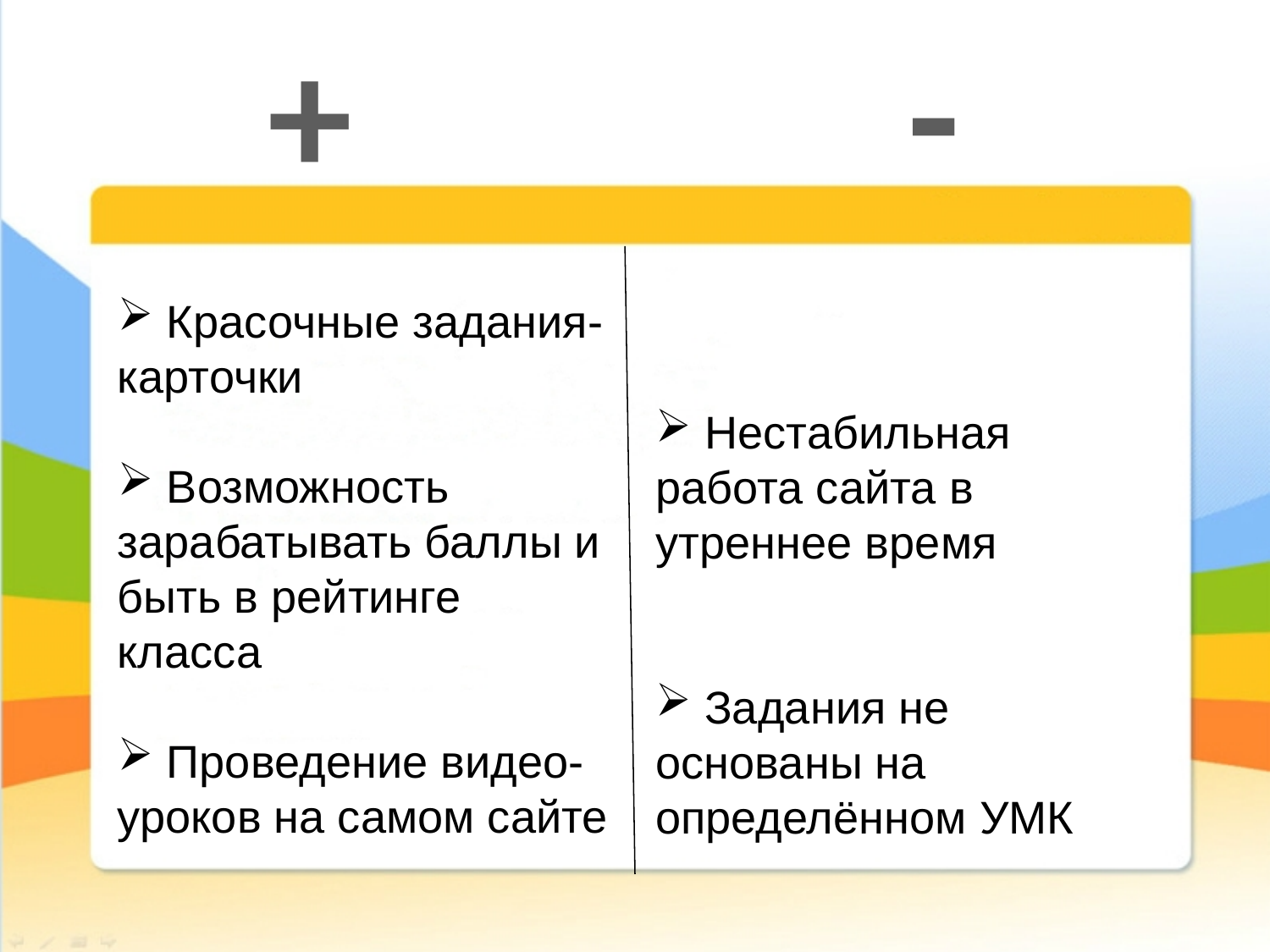

+
-
 Красочные задания-карточки

 Возможность зарабатывать баллы и быть в рейтинге класса

 Проведение видео-уроков на самом сайте
 Нестабильная работа сайта в утреннее время

 Задания не основаны на определённом УМК